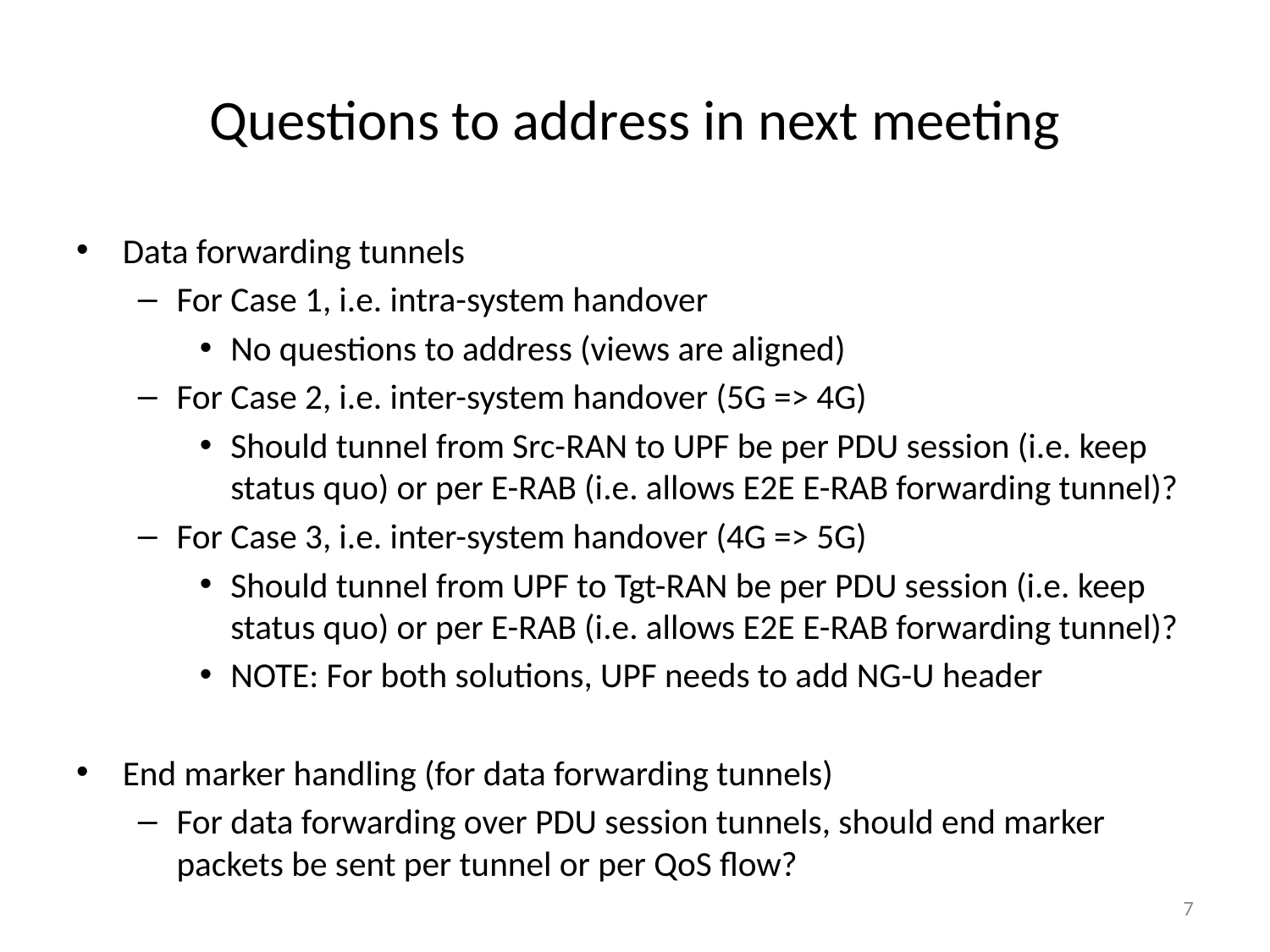

# Questions to address in next meeting
Data forwarding tunnels
For Case 1, i.e. intra-system handover
No questions to address (views are aligned)
For Case 2, i.e. inter-system handover (5G => 4G)
Should tunnel from Src-RAN to UPF be per PDU session (i.e. keep status quo) or per E-RAB (i.e. allows E2E E-RAB forwarding tunnel)?
For Case 3, i.e. inter-system handover (4G => 5G)
Should tunnel from UPF to Tgt-RAN be per PDU session (i.e. keep status quo) or per E-RAB (i.e. allows E2E E-RAB forwarding tunnel)?
NOTE: For both solutions, UPF needs to add NG-U header

End marker handling (for data forwarding tunnels)
For data forwarding over PDU session tunnels, should end marker packets be sent per tunnel or per QoS flow?
7